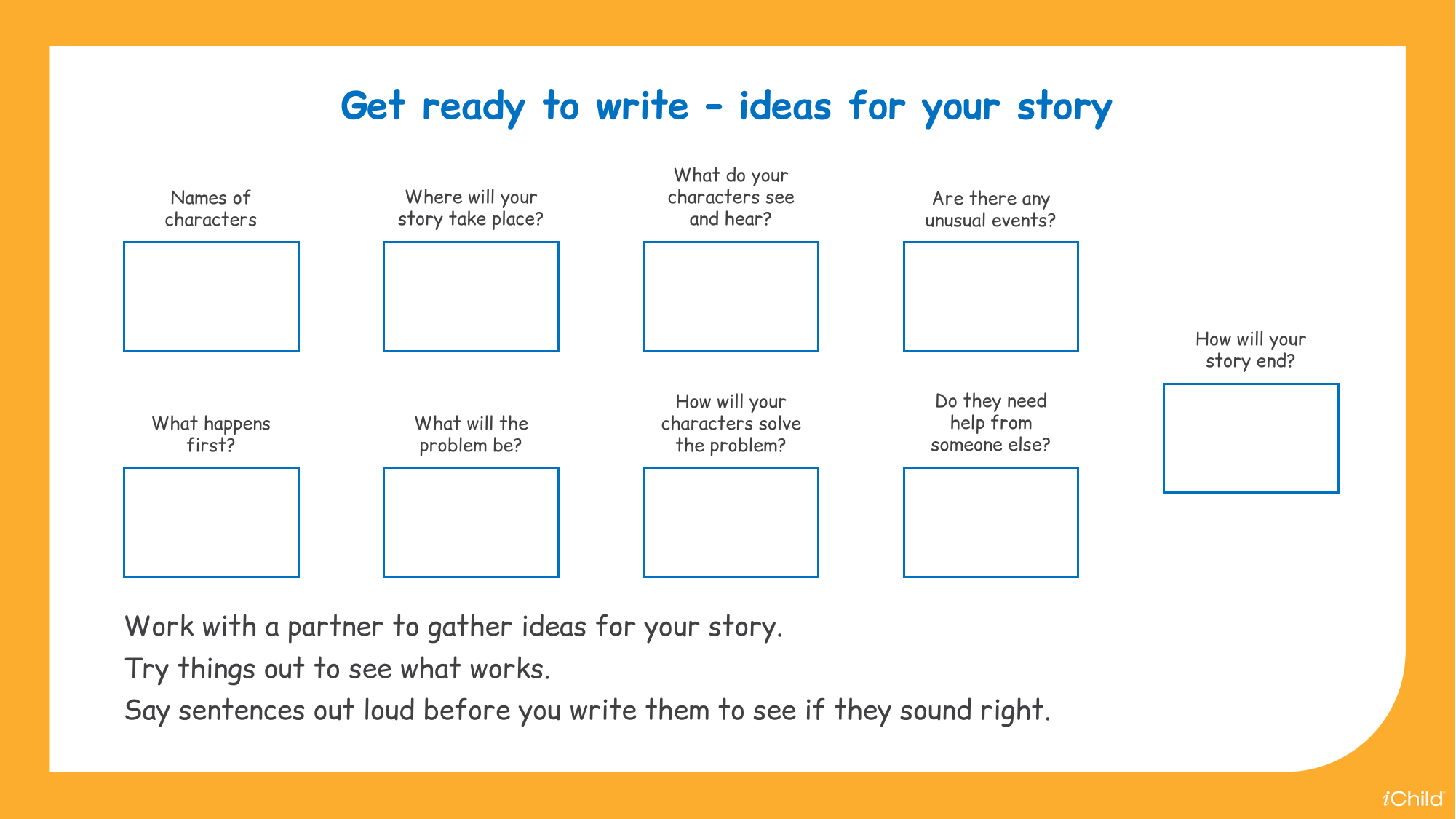

Get ready to write – ideas for your story
What do your characters see and hear?
Where will your story take place?
Names of characters
Are there any unusual events?

How will your story end?
Do they need help from someone else?

How will your characters solve the problem?
What will the problem be?
What happens first?

Work with a partner to gather ideas for your story.
Try things out to see what works.
Say sentences out loud before you write them to see if they sound right.